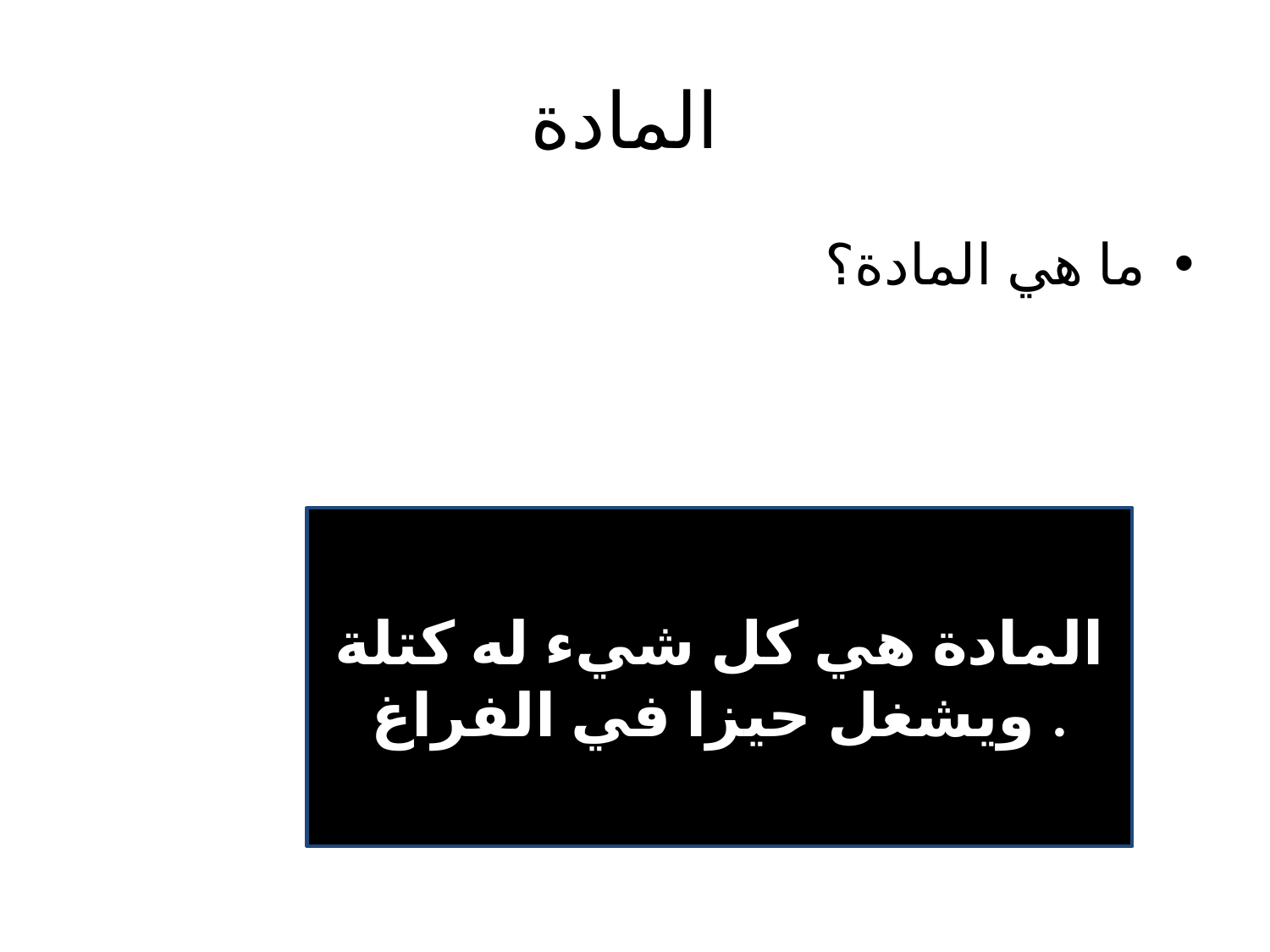

# المادة
ما هي المادة؟
المادة هي كل شيء له كتلة ويشغل حيزا في الفراغ .